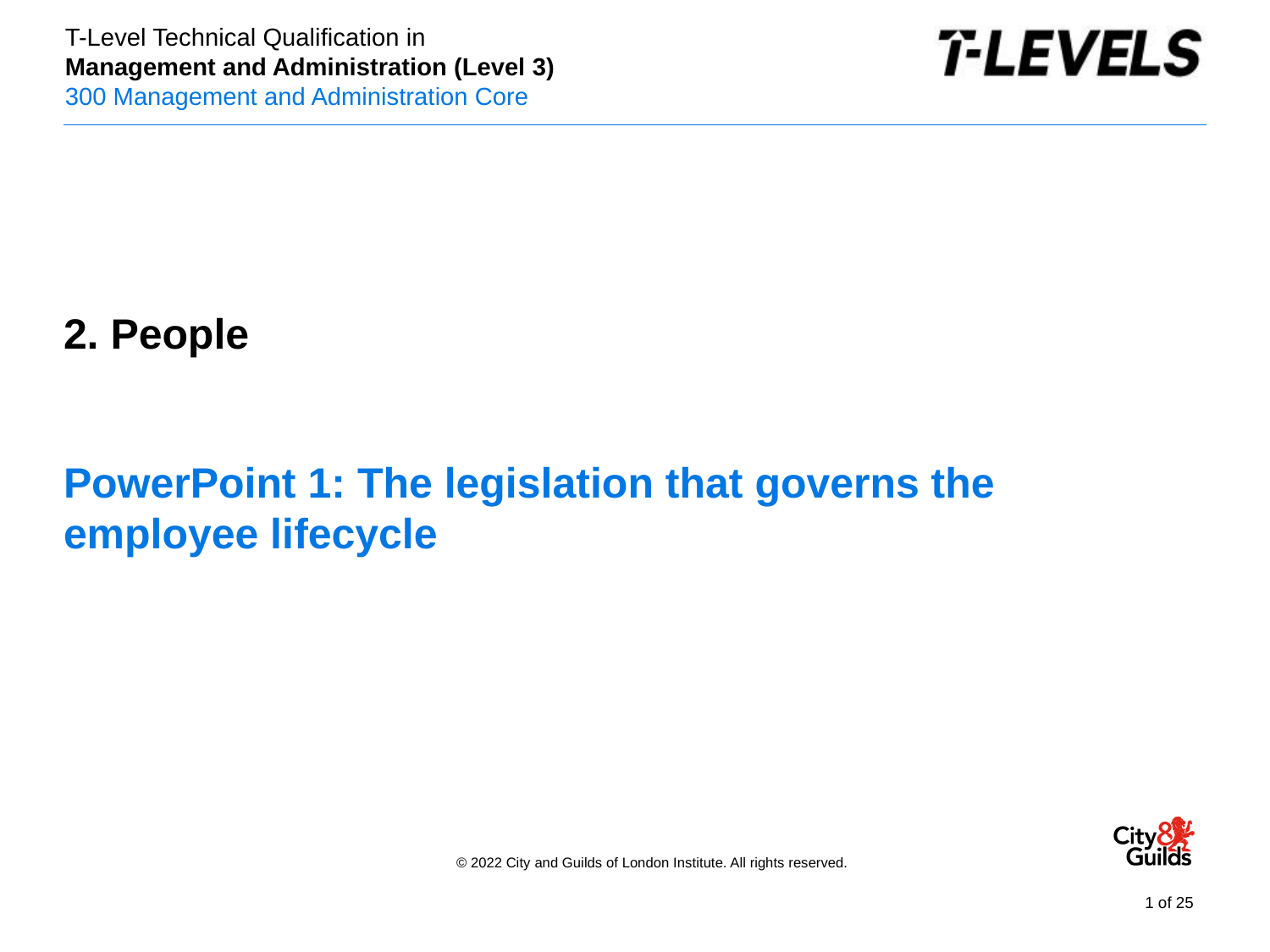

PowerPoint presentation
2. People
# PowerPoint 1: The legislation that governs the employee lifecycle